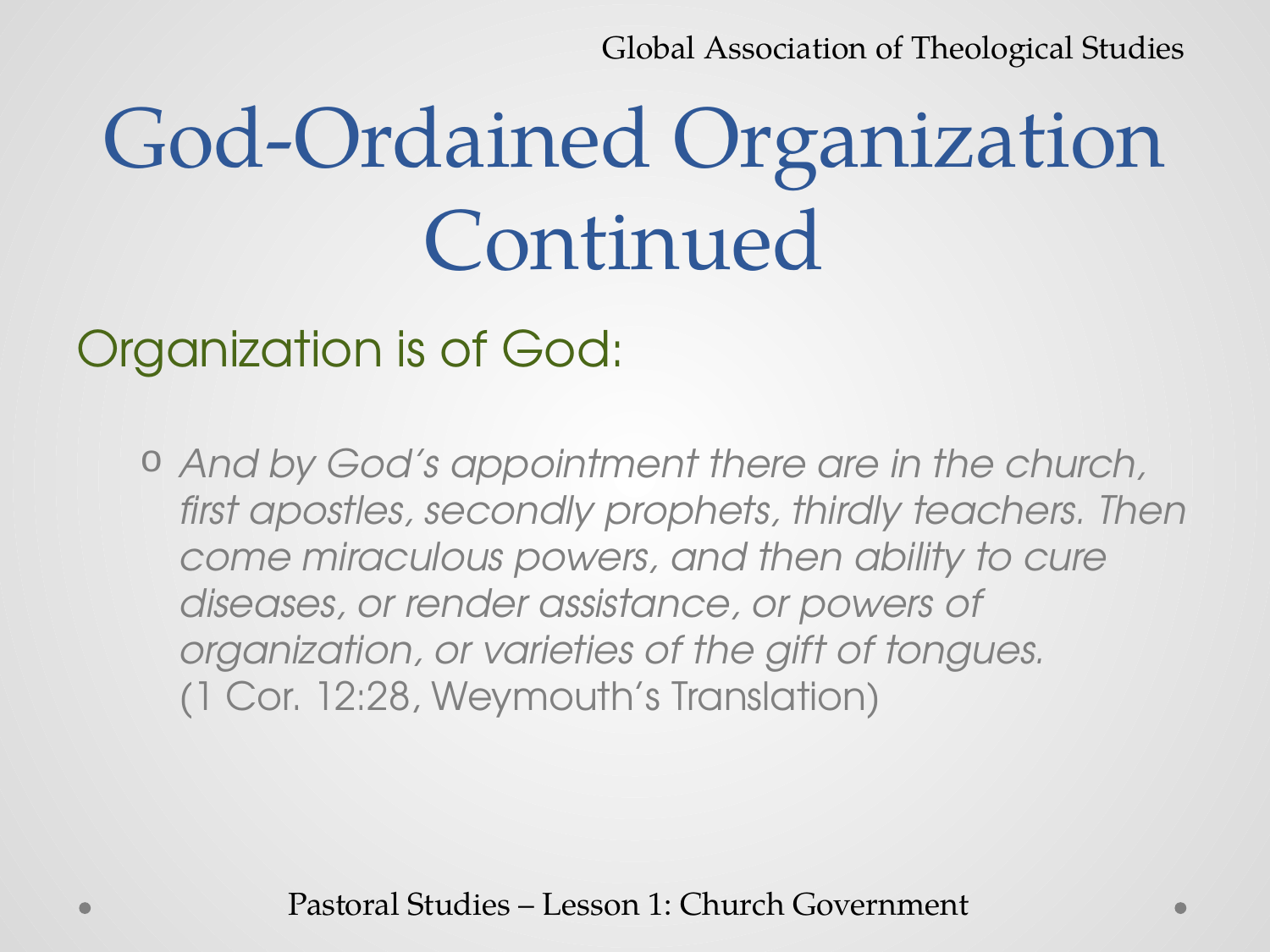

Global Association of Theological Studies
# God-Ordained Organization Continued
Organization is of God:

And by God’s appointment there are in the church, first apostles, secondly prophets, thirdly teachers. Then come miraculous powers, and then ability to cure diseases, or render assistance, or powers of organization, or varieties of the gift of tongues.           (1 Cor. 12:28, Weymouth’s Translation)
Pastoral Studies – Lesson 1: Church Government